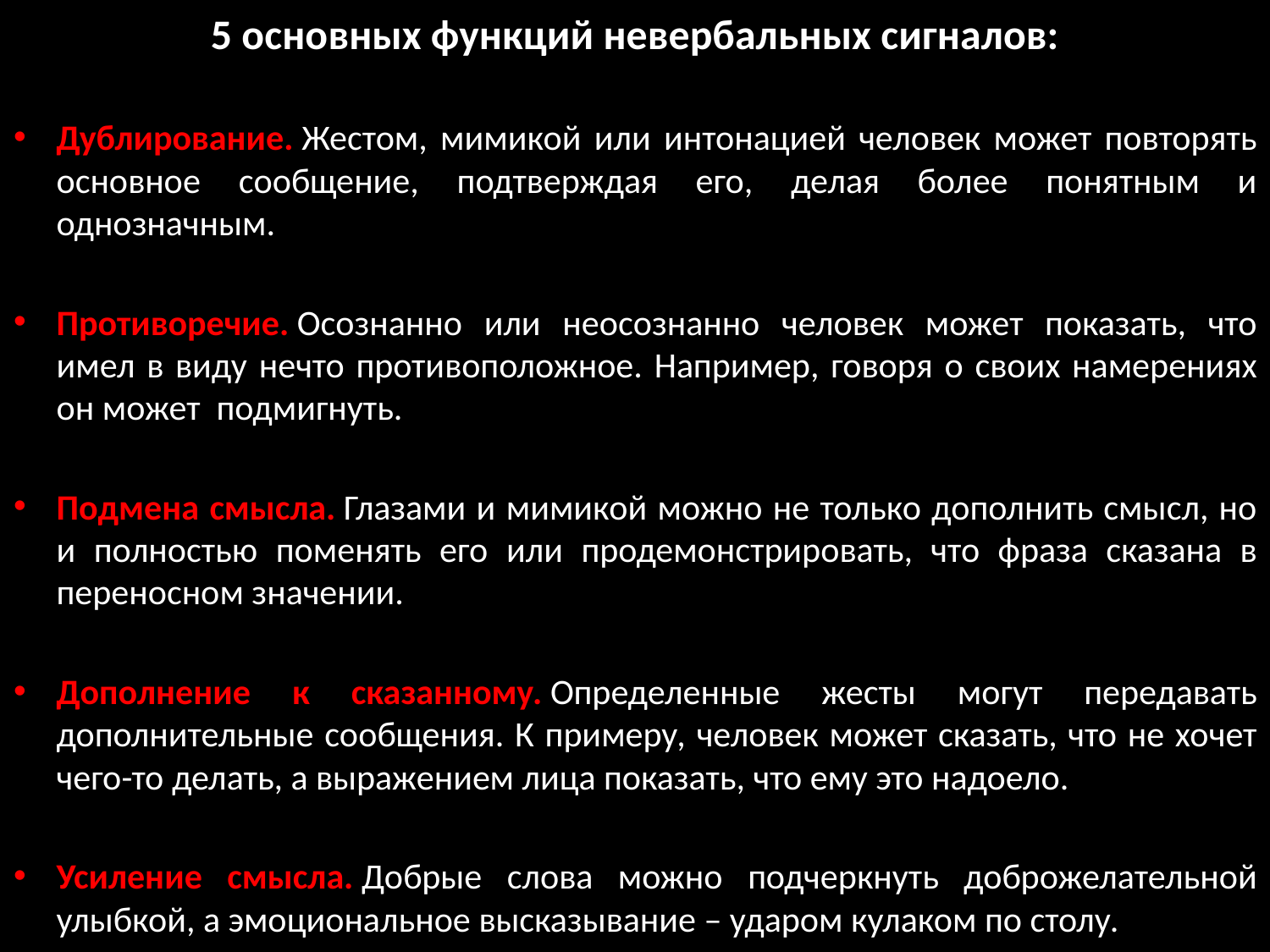

5 основных функций невербальных сигналов:

Дублирование. Жестом, мимикой или интонацией человек может повторять основное сообщение, подтверждая его, делая более понятным и однозначным.

Противоречие. Осознанно или неосознанно человек может показать, что имел в виду нечто противоположное. Например, говоря о своих намерениях он может  подмигнуть.

Подмена смысла. Глазами и мимикой можно не только дополнить смысл, но и полностью поменять его или продемонстрировать, что фраза сказана в переносном значении.

Дополнение к сказанному. Определенные жесты могут передавать дополнительные сообщения. К примеру, человек может сказать, что не хочет чего-то делать, а выражением лица показать, что ему это надоело.

Усиление смысла. Добрые слова можно подчеркнуть доброжелательной улыбкой, а эмоциональное высказывание – ударом кулаком по столу.

21